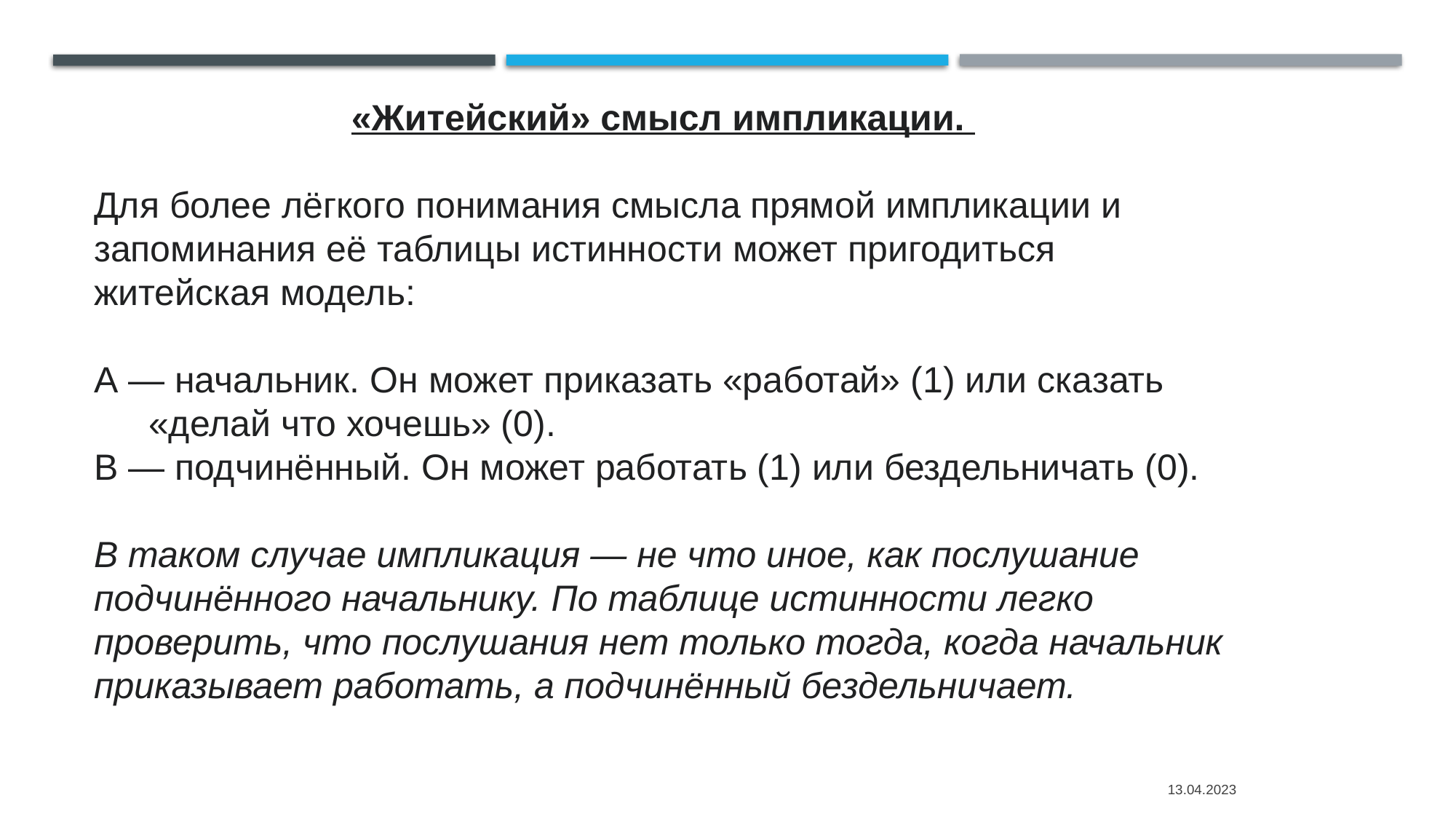

«Житейский» смысл импликации.

Для более лёгкого понимания смысла прямой импликации и запоминания её таблицы истинности может пригодиться житейская модель:

А — начальник. Он может приказать «работай» (1) или сказать «делай что хочешь» (0).
В — подчинённый. Он может работать (1) или бездельничать (0).

В таком случае импликация — не что иное, как послушание подчинённого начальнику. По таблице истинности легко проверить, что послушания нет только тогда, когда начальник приказывает работать, а подчинённый бездельничает.
13.04.2023